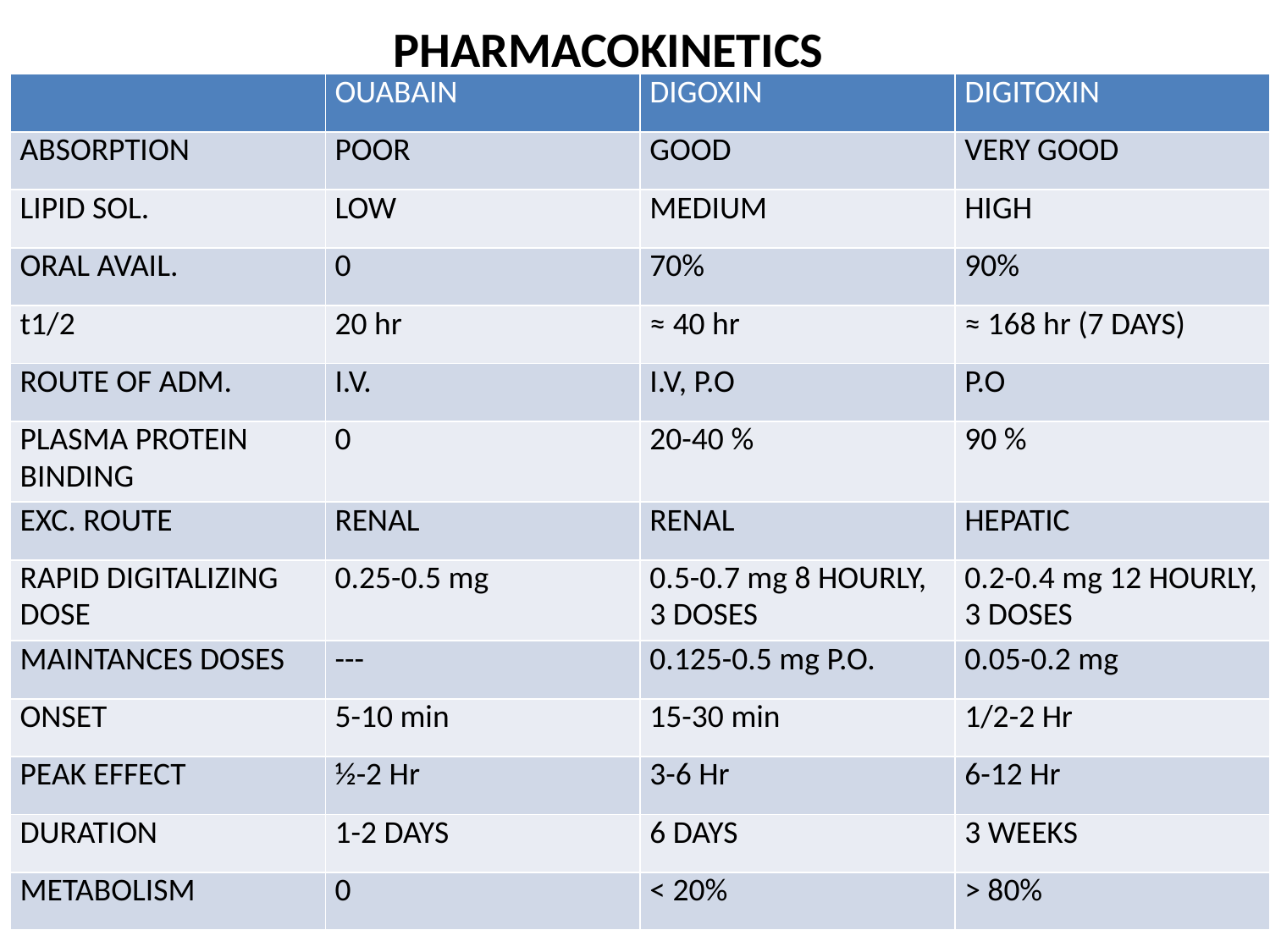

# PHARMACOKINETICS
|  | OUABAIN | DIGOXIN | DIGITOXIN |
| --- | --- | --- | --- |
| ABSORPTION | POOR | GOOD | VERY GOOD |
| LIPID SOL. | LOW | MEDIUM | HIGH |
| ORAL AVAIL. | 0 | 70% | 90% |
| t1/2 | 20 hr | ≈ 40 hr | ≈ 168 hr (7 DAYS) |
| ROUTE OF ADM. | I.V. | I.V, P.O | P.O |
| PLASMA PROTEIN BINDING | 0 | 20-40 % | 90 % |
| EXC. ROUTE | RENAL | RENAL | HEPATIC |
| RAPID DIGITALIZING DOSE | 0.25-0.5 mg | 0.5-0.7 mg 8 HOURLY, 3 DOSES | 0.2-0.4 mg 12 HOURLY, 3 DOSES |
| MAINTANCES DOSES | --- | 0.125-0.5 mg P.O. | 0.05-0.2 mg |
| ONSET | 5-10 min | 15-30 min | 1/2-2 Hr |
| PEAK EFFECT | ½-2 Hr | 3-6 Hr | 6-12 Hr |
| DURATION | 1-2 DAYS | 6 DAYS | 3 WEEKS |
| METABOLISM | 0 | < 20% | > 80% |